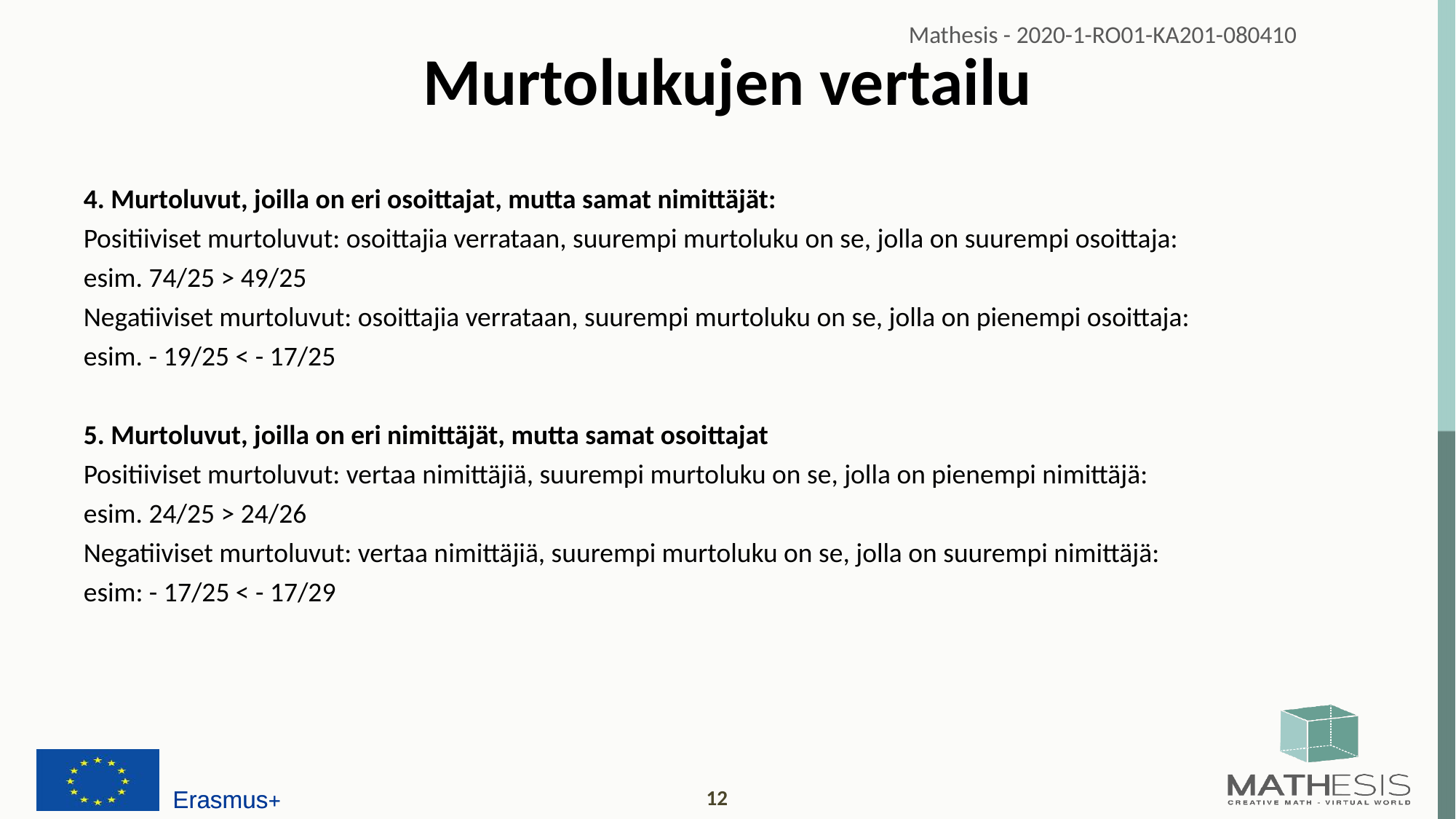

# Murtolukujen vertailu
4. Murtoluvut, joilla on eri osoittajat, mutta samat nimittäjät:
Positiiviset murtoluvut: osoittajia verrataan, suurempi murtoluku on se, jolla on suurempi osoittaja:
esim. 74/25 > 49/25
Negatiiviset murtoluvut: osoittajia verrataan, suurempi murtoluku on se, jolla on pienempi osoittaja:
esim. - 19/25 < - 17/25

5. Murtoluvut, joilla on eri nimittäjät, mutta samat osoittajat
Positiiviset murtoluvut: vertaa nimittäjiä, suurempi murtoluku on se, jolla on pienempi nimittäjä:
esim. 24/25 > 24/26
Negatiiviset murtoluvut: vertaa nimittäjiä, suurempi murtoluku on se, jolla on suurempi nimittäjä:
esim: - 17/25 < - 17/29